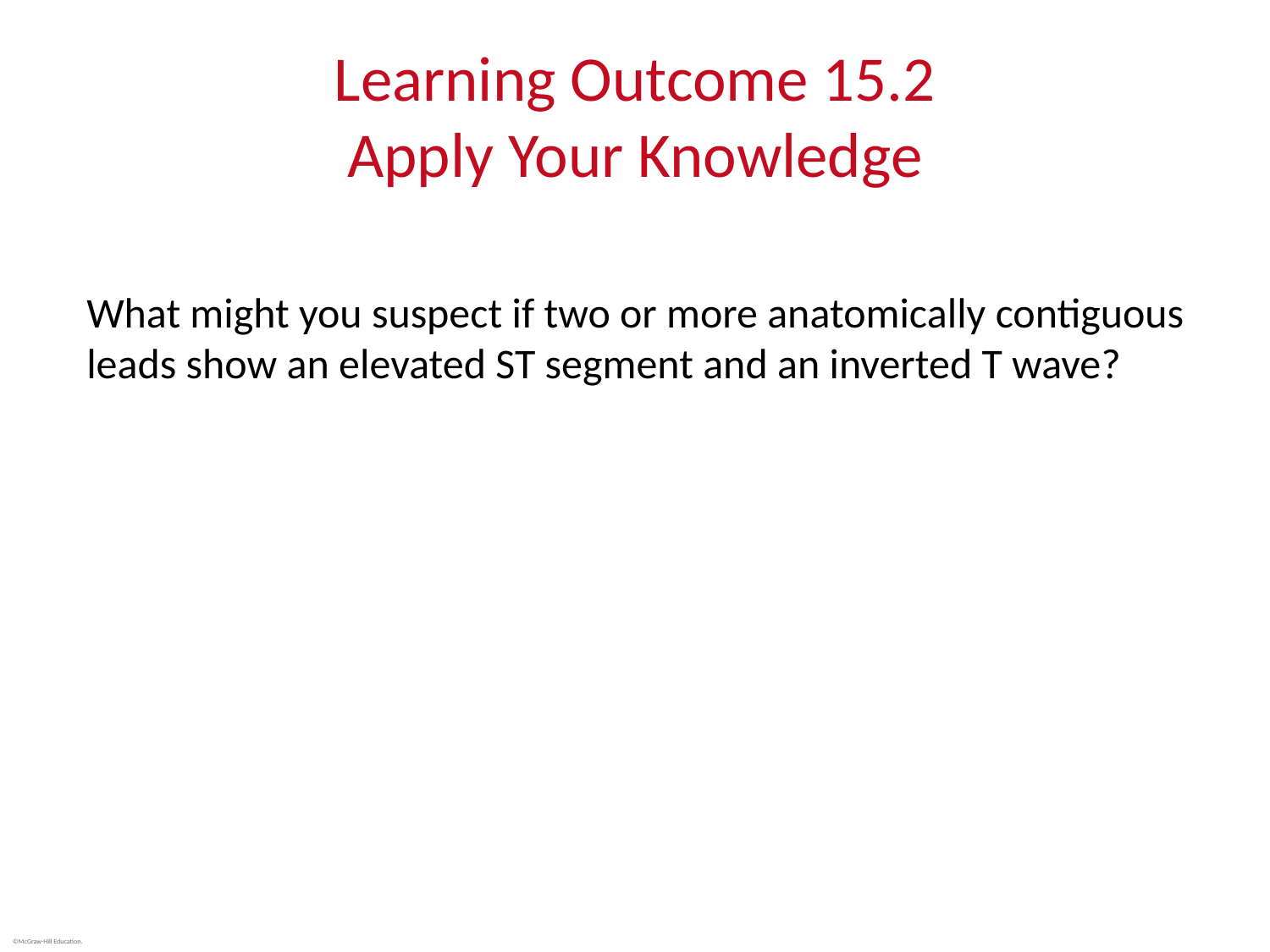

# Learning Outcome 15.2 Apply Your Knowledge
What might you suspect if two or more anatomically contiguous leads show an elevated ST segment and an inverted T wave?